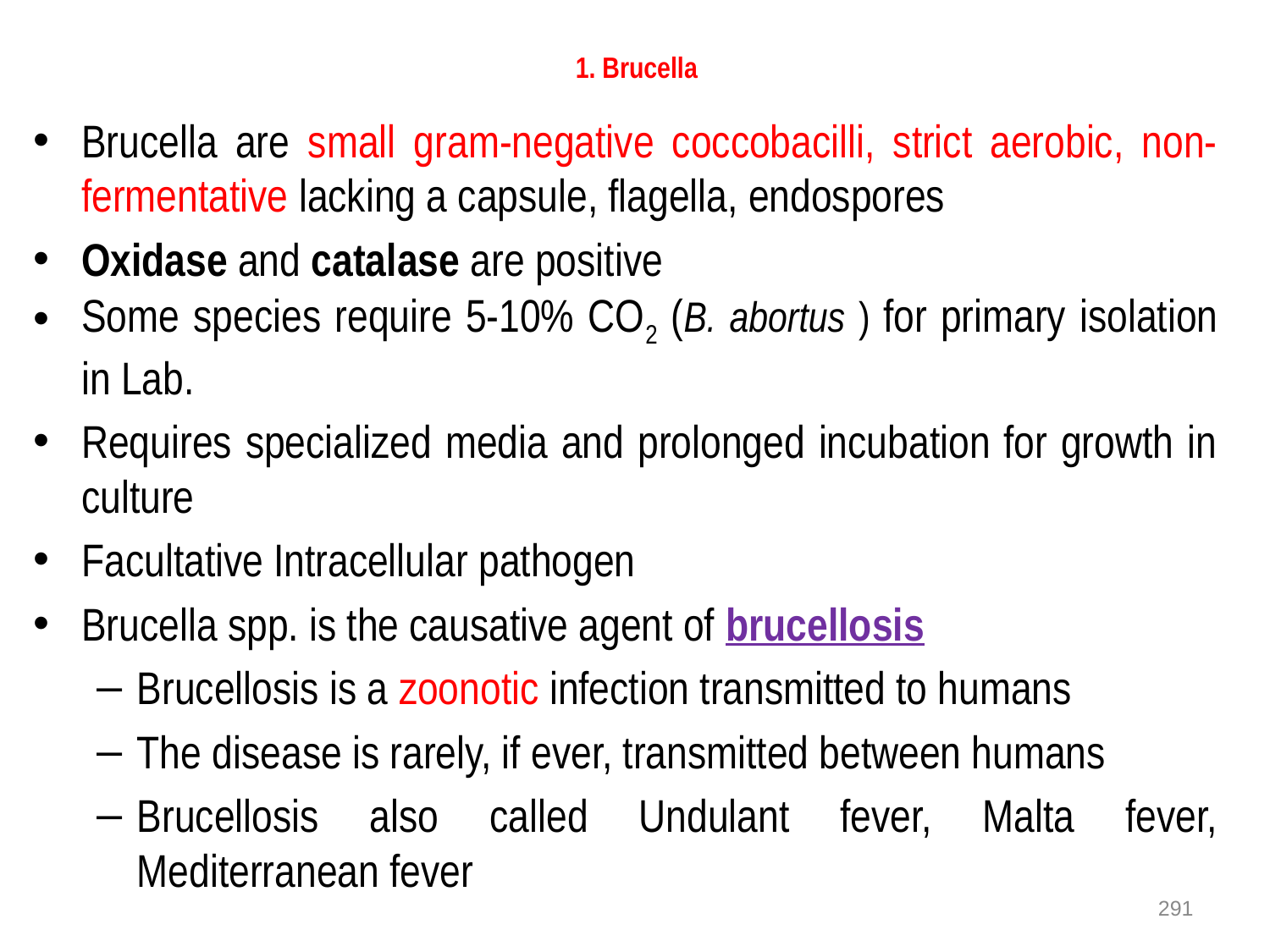

# 1. Brucella
Brucella are small gram-negative coccobacilli, strict aerobic, non-fermentative lacking a capsule, flagella, endospores
Oxidase and catalase are positive
Some species require 5-10% CO2 (B. abortus ) for primary isolation in Lab.
Requires specialized media and prolonged incubation for growth in culture
Facultative Intracellular pathogen
Brucella spp. is the causative agent of brucellosis
Brucellosis is a zoonotic infection transmitted to humans
The disease is rarely, if ever, transmitted between humans
Brucellosis also called Undulant fever, Malta fever, Mediterranean fever

291